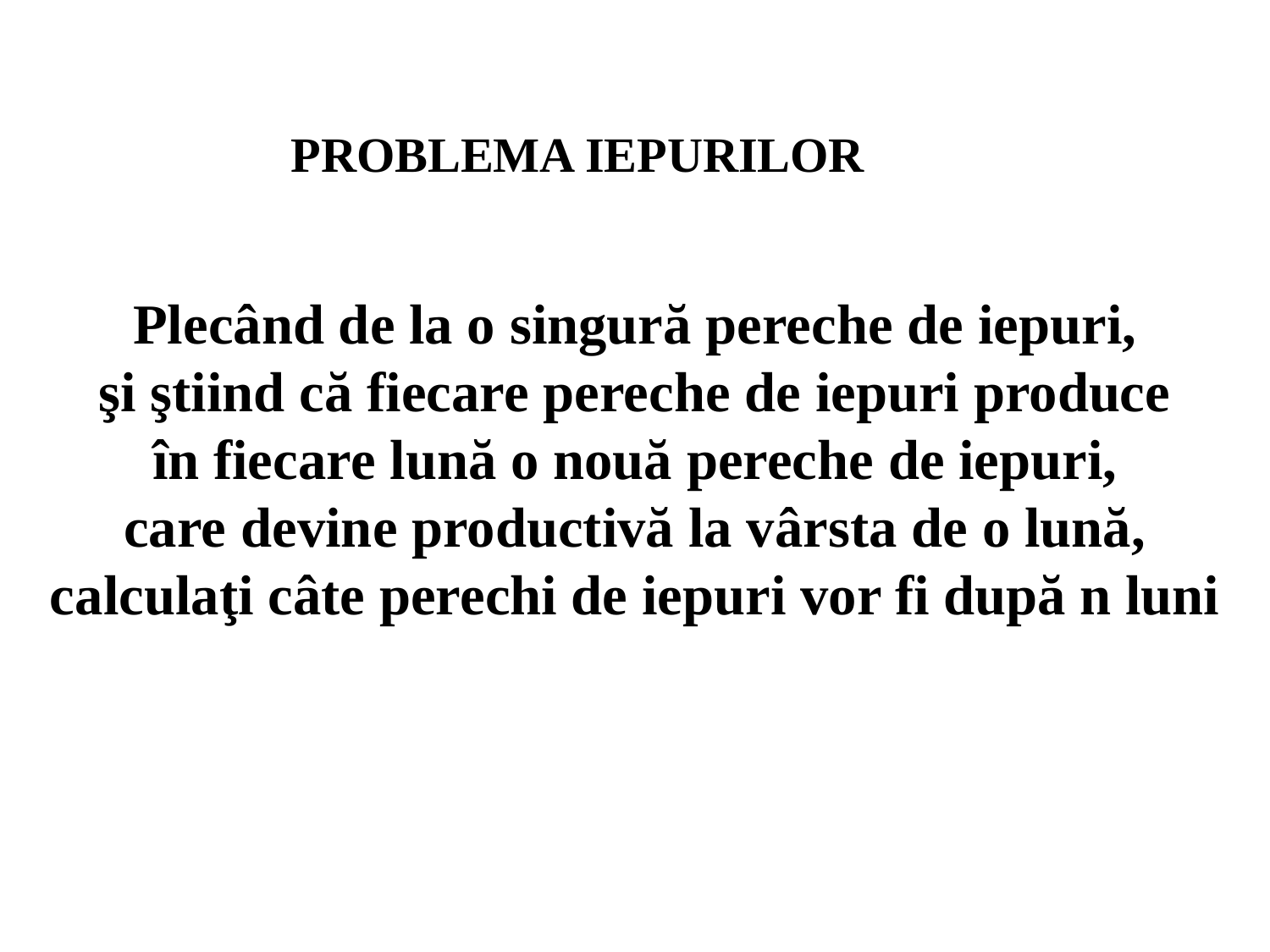

PROBLEMA IEPURILOR
Plecând de la o singură pereche de iepuri,
şi ştiind că fiecare pereche de iepuri produce
în fiecare lună o nouă pereche de iepuri,
care devine productivă la vârsta de o lună,
calculaţi câte perechi de iepuri vor fi după n luni